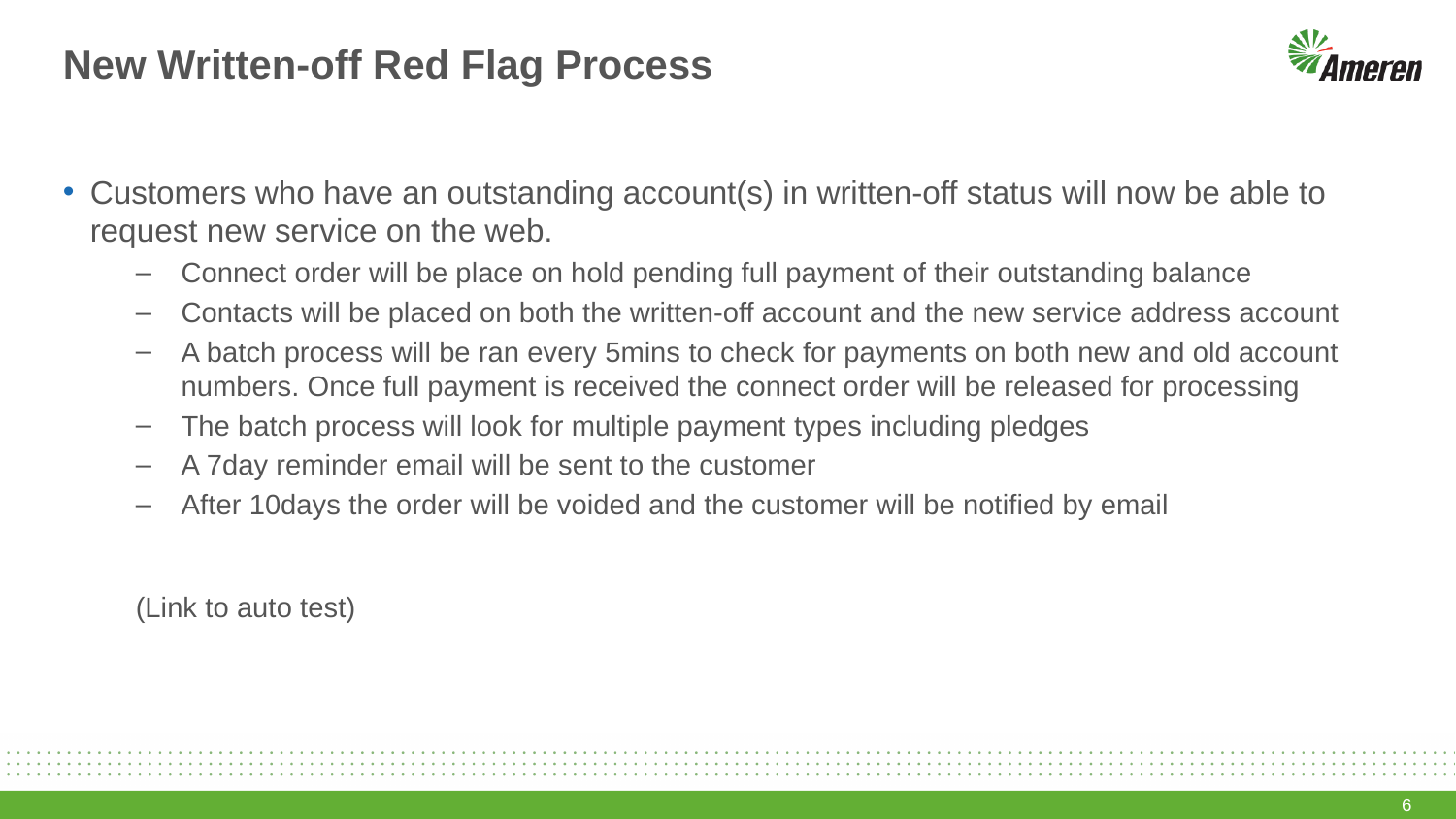

# New Written-off Red Flag Process
Customers who have an outstanding account(s) in written-off status will now be able to request new service on the web.
Connect order will be place on hold pending full payment of their outstanding balance
Contacts will be placed on both the written-off account and the new service address account
A batch process will be ran every 5mins to check for payments on both new and old account numbers. Once full payment is received the connect order will be released for processing
The batch process will look for multiple payment types including pledges
A 7day reminder email will be sent to the customer
After 10days the order will be voided and the customer will be notified by email

(Link to auto test)